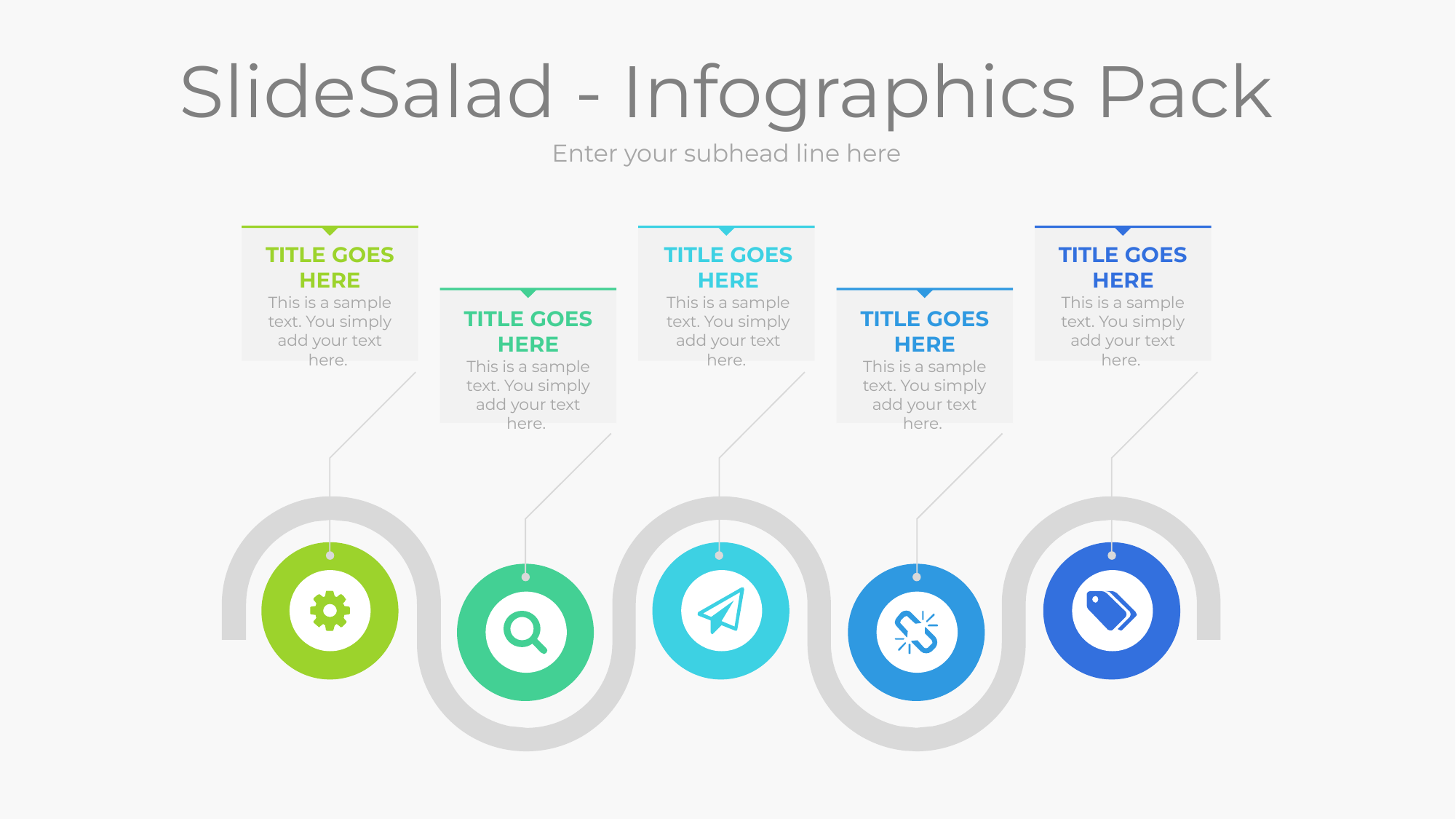

# SlideSalad - Infographics Pack
Enter your subhead line here

TITLE GOES HERE
This is a sample text. You simply add your text here.
TITLE GOES HERE
This is a sample text. You simply add your text here.
TITLE GOES HERE
This is a sample text. You simply add your text here.

TITLE GOES HERE
This is a sample text. You simply add your text here.
TITLE GOES HERE
This is a sample text. You simply add your text here.